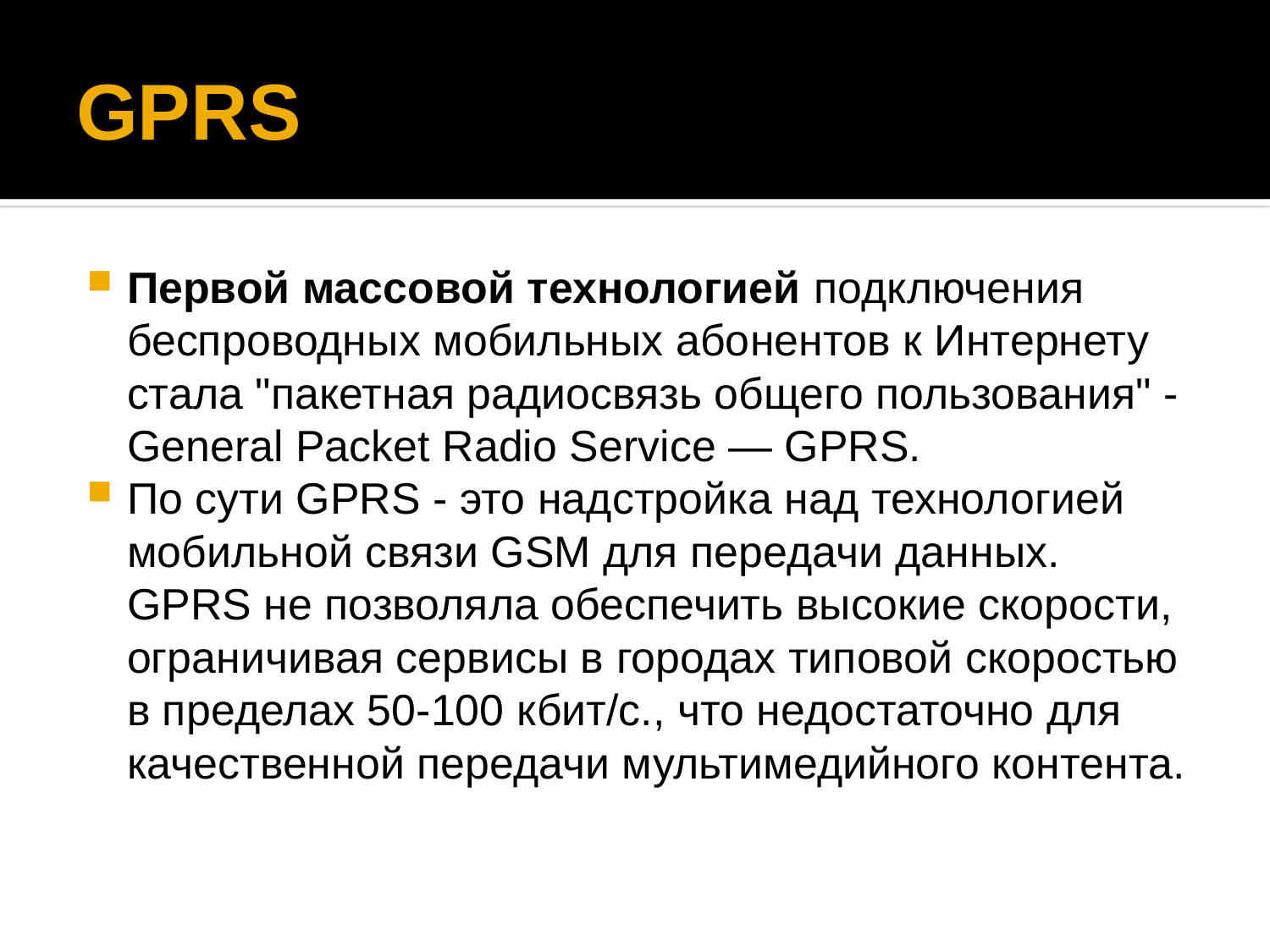

# GPRS
Первой массовой технологией подключения беспроводных мобильных абонентов к Интернету стала "пакетная радиосвязь общего пользования" - General Packet Radio Service — GPRS.
По сути GPRS - это надстройка над технологией мобильной связи GSM для передачи данных.  GPRS не позволяла обеспечить высокие скорости, ограничивая сервисы в городах типовой скоростью в пределах 50-100 кбит/с., что недостаточно для качественной передачи мультимедийного контента.